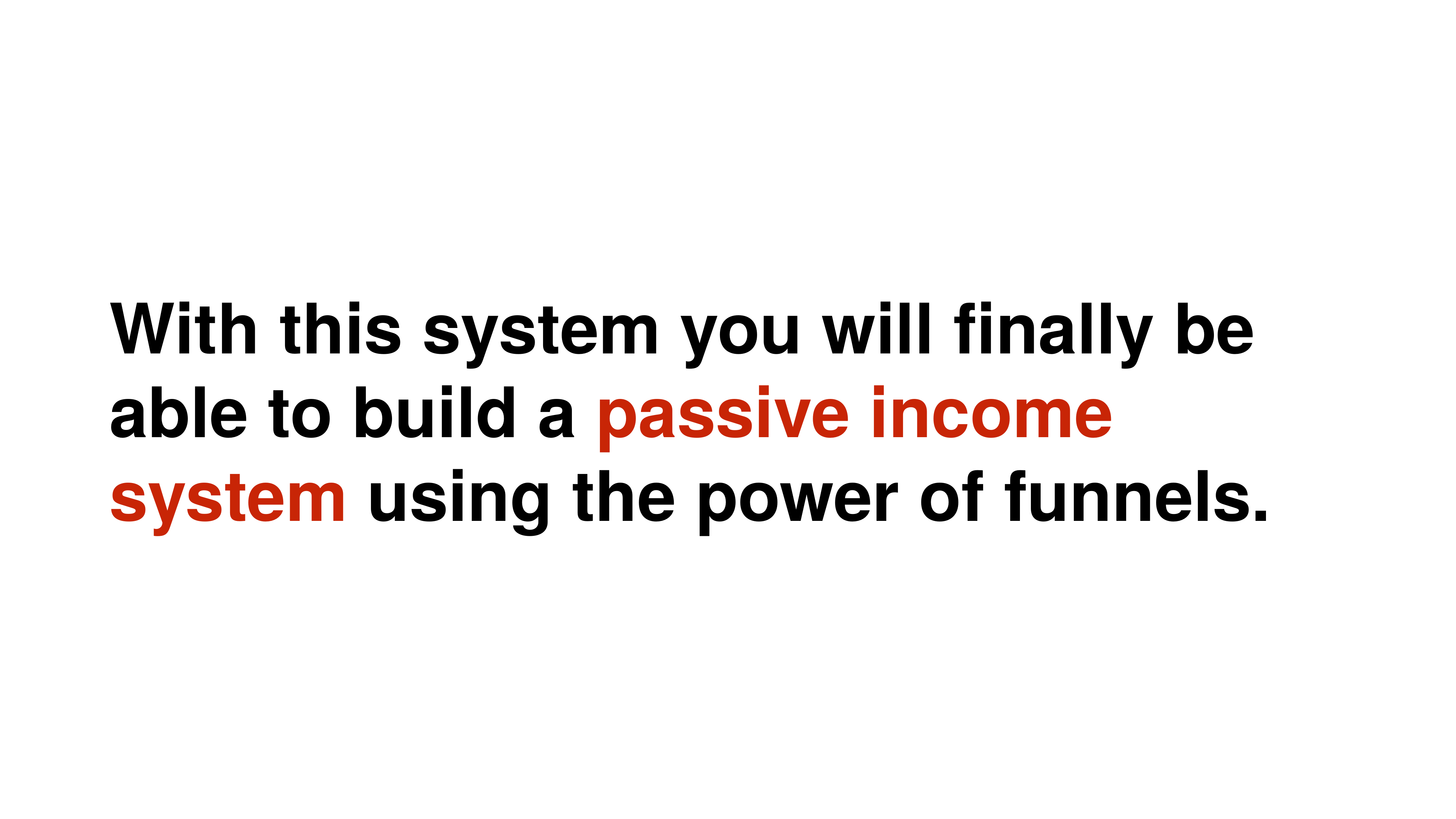

# With this system you will finally be able to build a passive income system using the power of funnels.